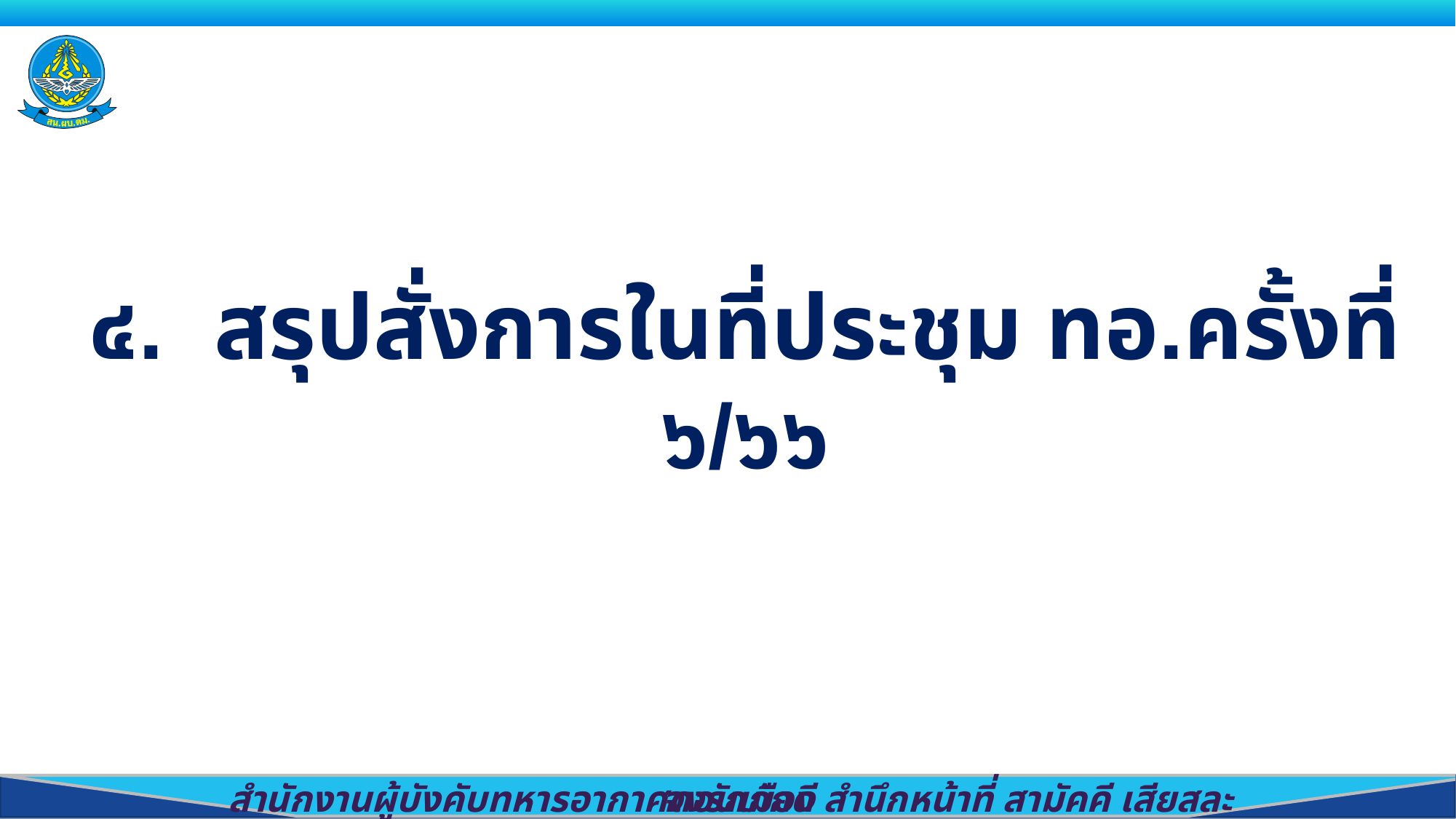

๔.  สรุปสั่งการในที่ประชุม ทอ.ครั้งที่ ๖/๖๖